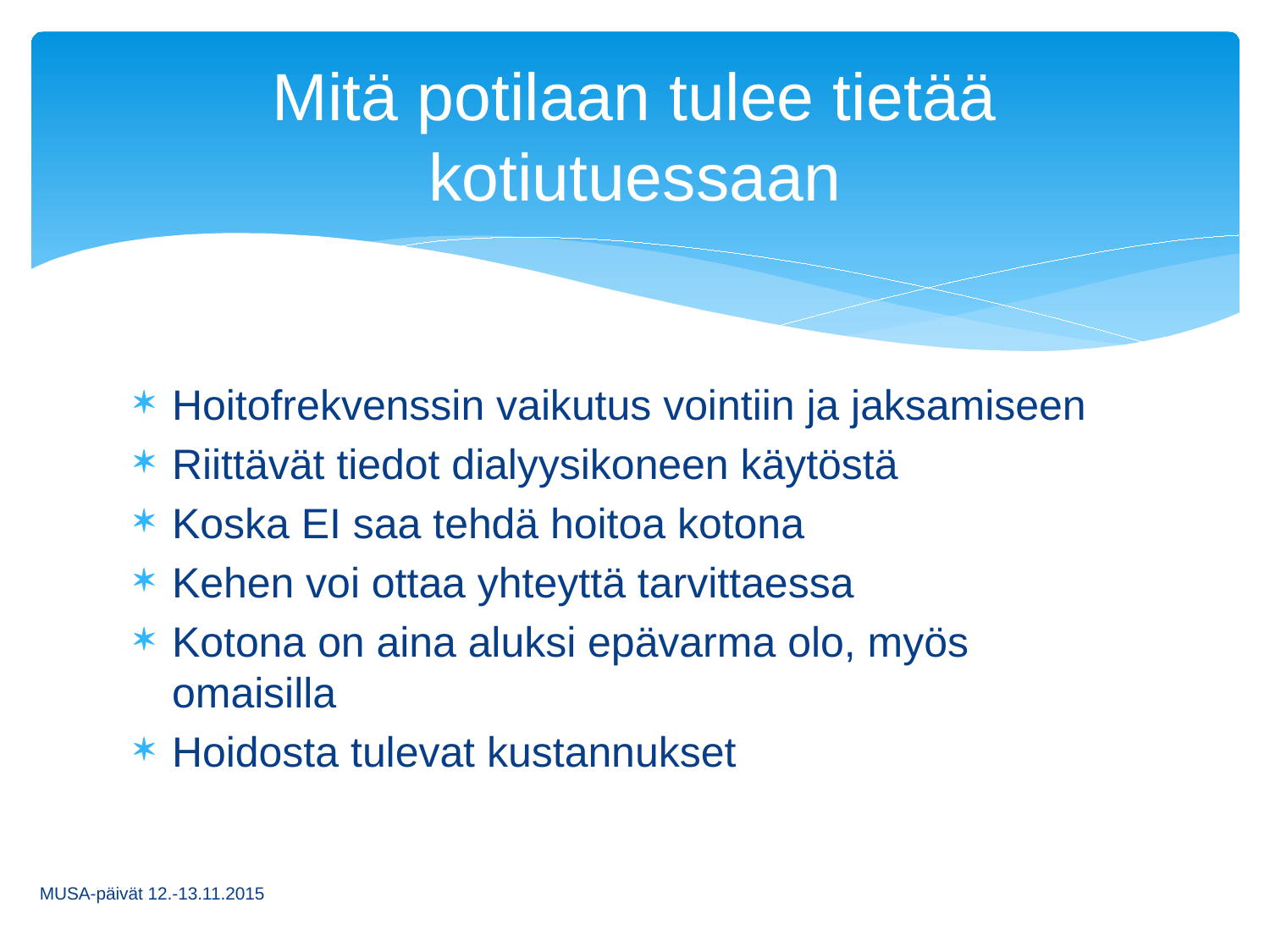

# Mitä potilaan tulee tietää kotiutuessaan
Hoitofrekvenssin vaikutus vointiin ja jaksamiseen
Riittävät tiedot dialyysikoneen käytöstä
Koska EI saa tehdä hoitoa kotona
Kehen voi ottaa yhteyttä tarvittaessa
Kotona on aina aluksi epävarma olo, myös omaisilla
Hoidosta tulevat kustannukset

MUSA-päivät 12.-13.11.2015